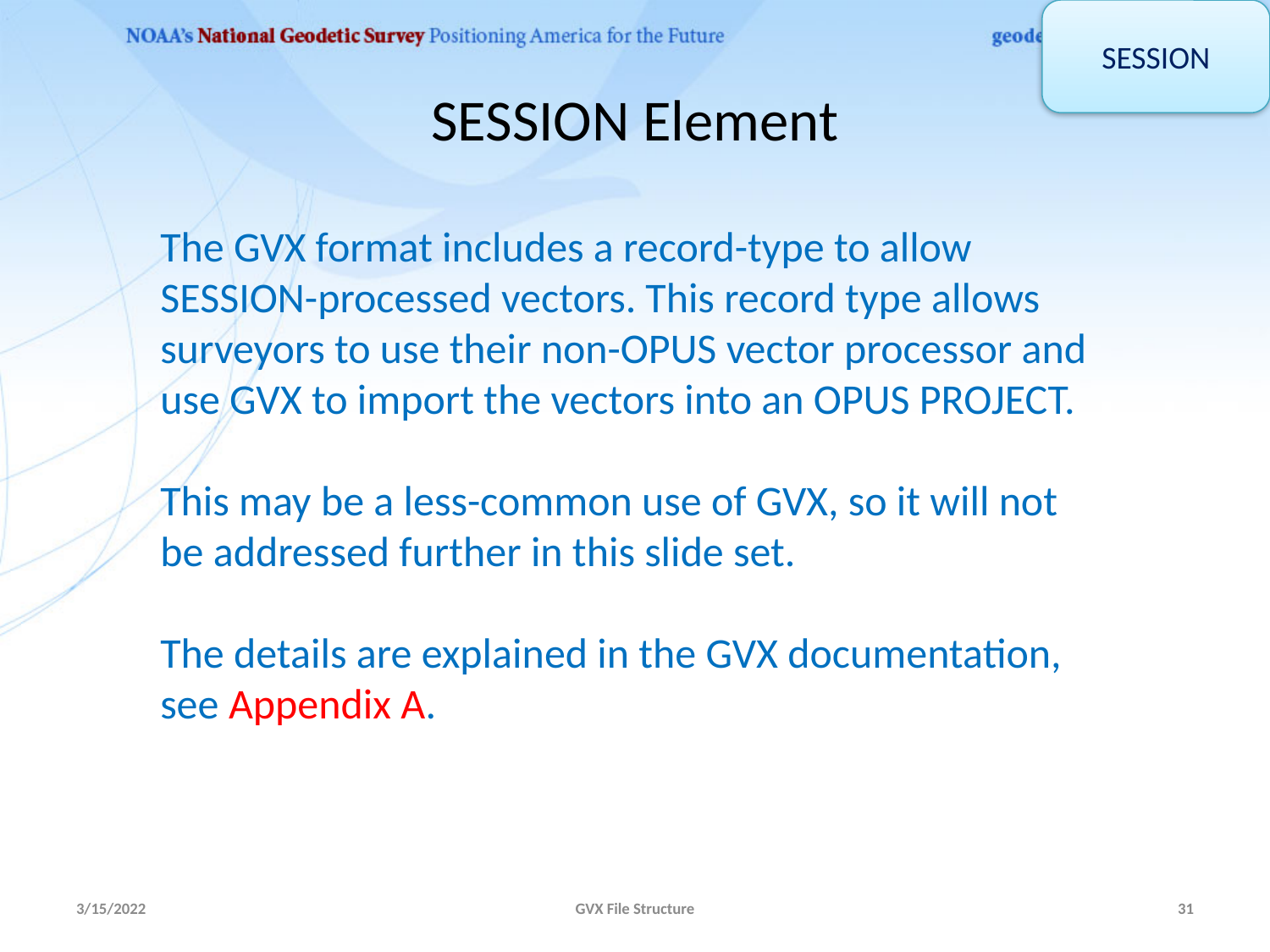

SESSION
# SESSION Element
The GVX format includes a record-type to allow SESSION-processed vectors. This record type allows surveyors to use their non-OPUS vector processor and use GVX to import the vectors into an OPUS PROJECT.

This may be a less-common use of GVX, so it will not be addressed further in this slide set.

The details are explained in the GVX documentation, see Appendix A.
3/15/2022
GVX File Structure
31